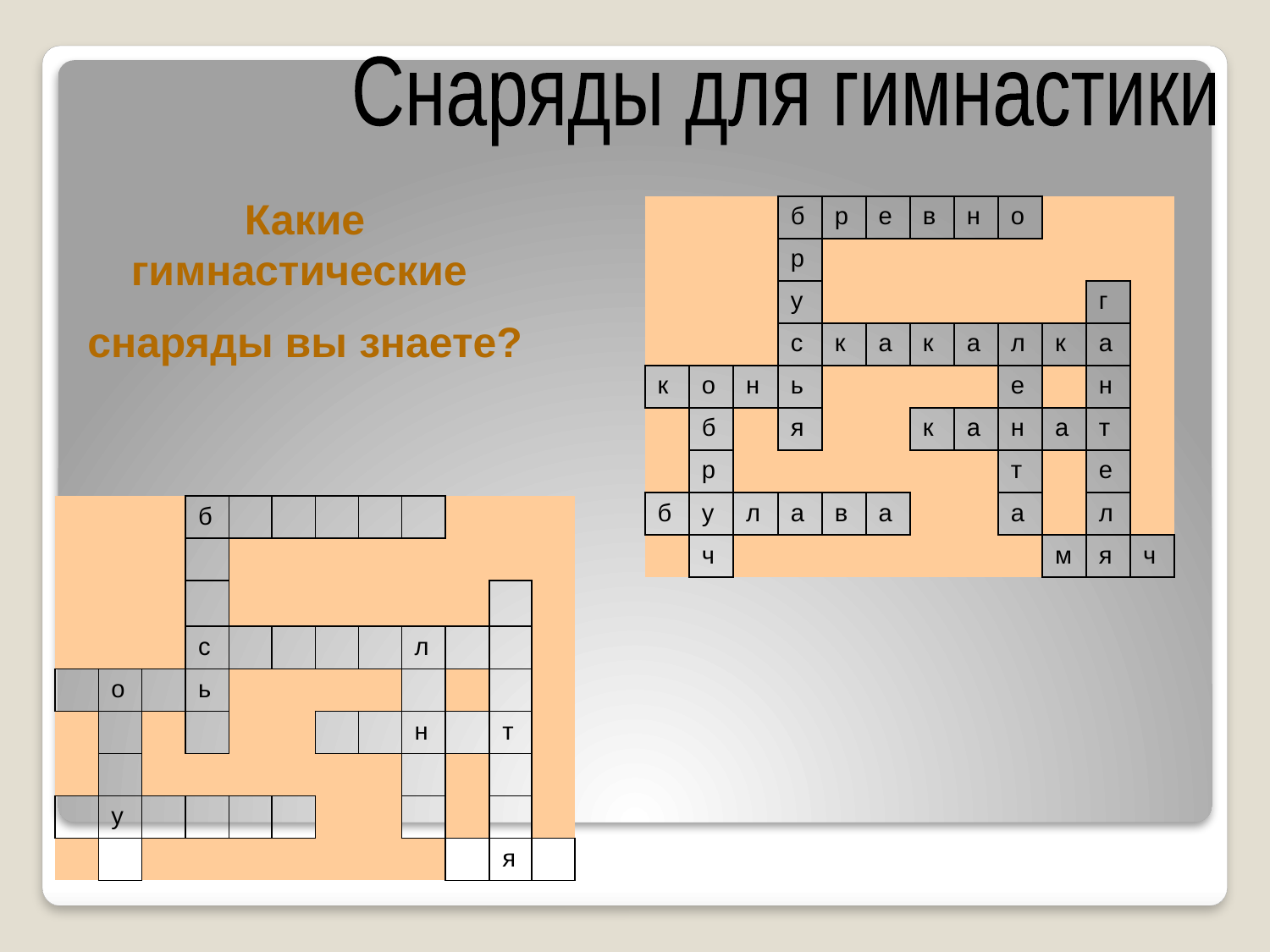

Снаряды для гимнастики
Какие гимнастические
снаряды вы знаете?
|  |  |  | б | р | е | в | н | о |  |  |  |
| --- | --- | --- | --- | --- | --- | --- | --- | --- | --- | --- | --- |
|  |  |  | р |  |  |  |  |  |  |  |  |
|  |  |  | у |  |  |  |  |  |  | г |  |
|  |  |  | с | к | а | к | а | л | к | а |  |
| к | о | н | ь |  |  |  |  | е |  | н |  |
|  | б |  | я |  |  | к | а | н | а | т |  |
|  | р |  |  |  |  |  |  | т |  | е |  |
| б | у | л | а | в | а |  |  | а |  | л |  |
|  | ч |  |  |  |  |  |  |  | м | я | ч |
|  |  |  | б |  |  |  |  |  |  |  |  |
| --- | --- | --- | --- | --- | --- | --- | --- | --- | --- | --- | --- |
|  |  |  |  |  |  |  |  |  |  |  |  |
|  |  |  |  |  |  |  |  |  |  |  |  |
|  |  |  | с |  |  |  |  | л |  |  |  |
|  | о |  | ь |  |  |  |  |  |  |  |  |
|  |  |  |  |  |  |  |  | н |  | т |  |
|  |  |  |  |  |  |  |  |  |  |  |  |
|  | у |  |  |  |  |  |  |  |  |  |  |
|  |  |  |  |  |  |  |  |  |  | я |  |